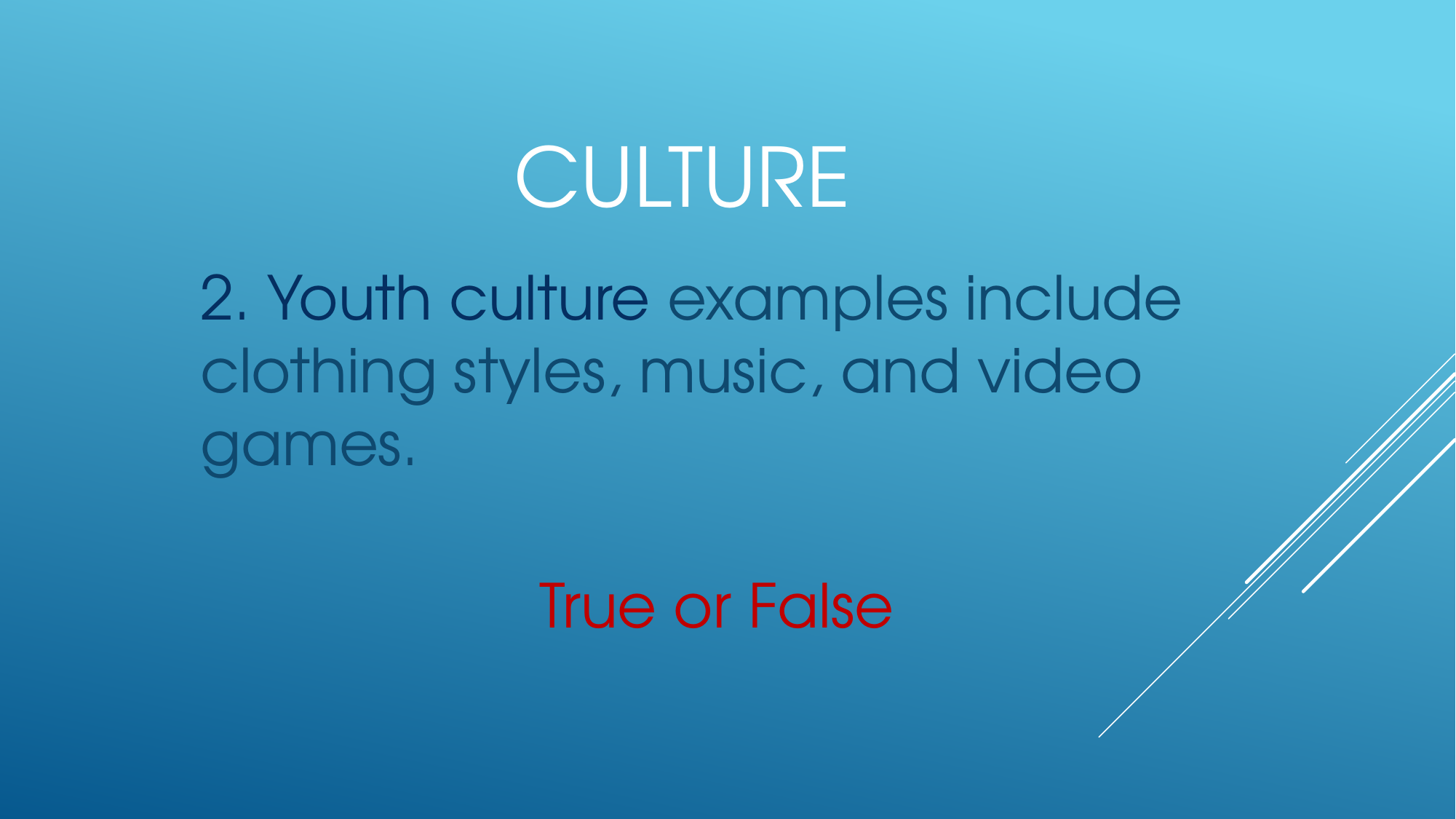

# Culture
2. Youth culture examples include clothing styles, music, and video games.

True or False